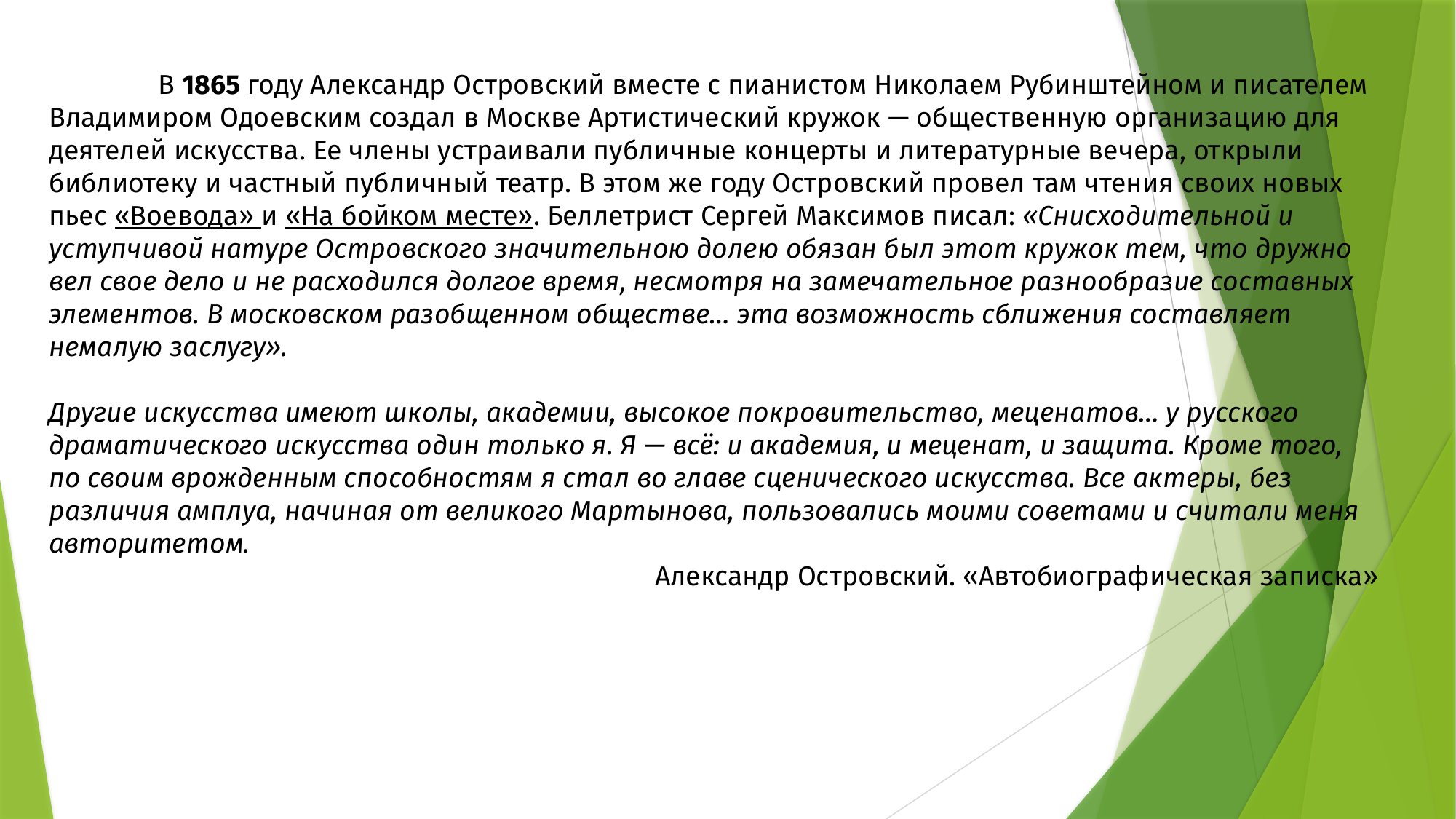

В 1865 году Александр Островский вместе с пианистом Николаем Рубинштейном и писателем Владимиром Одоевским создал в Москве Артистический кружок — общественную организацию для деятелей искусства. Ее члены устраивали публичные концерты и литературные вечера, открыли библиотеку и частный публичный театр. В этом же году Островский провел там чтения своих новых пьес «Воевода» и «На бойком месте». Беллетрист Сергей Максимов писал: «Снисходительной и уступчивой натуре Островского значительною долею обязан был этот кружок тем, что дружно вел свое дело и не расходился долгое время, несмотря на замечательное разнообразие составных элементов. В московском разобщенном обществе… эта возможность сближения составляет немалую заслугу».

Другие искусства имеют школы, академии, высокое покровительство, меценатов… у русского драматического искусства один только я. Я — всё: и академия, и меценат, и защита. Кроме того, по своим врожденным способностям я стал во главе сценического искусства. Все актеры, без различия амплуа, начиная от великого Мартынова, пользовались моими советами и считали меня авторитетом.
Александр Островский. «Автобиографическая записка»